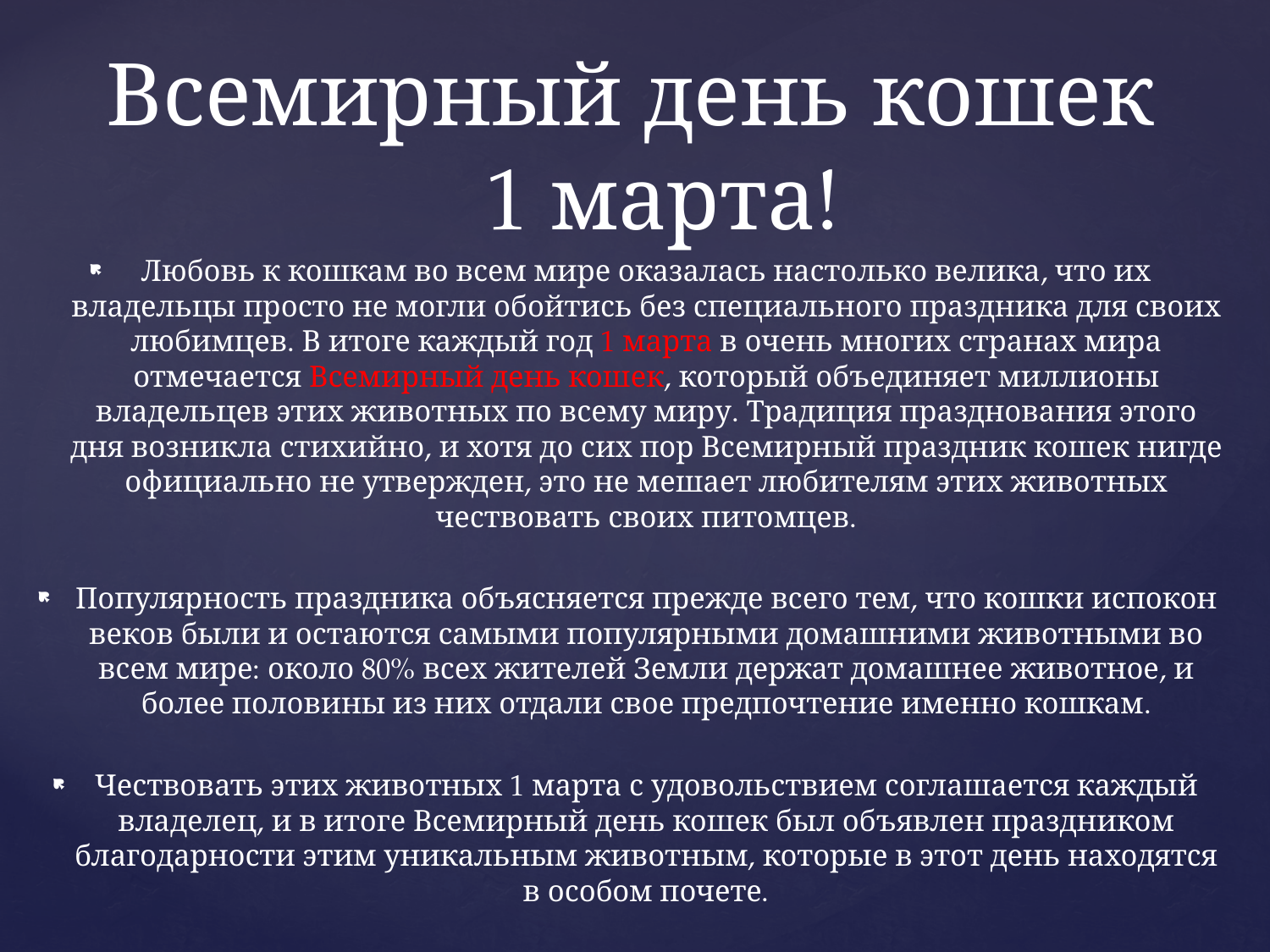

# Всемирный день кошек 1 марта!
Любовь к кошкам во всем мире оказалась настолько велика, что их владельцы просто не могли обойтись без специального праздника для своих любимцев. В итоге каждый год 1 марта в очень многих странах мира отмечается Всемирный день кошек, который объединяет миллионы владельцев этих животных по всему миру. Традиция празднования этого дня возникла стихийно, и хотя до сих пор Всемирный праздник кошек нигде официально не утвержден, это не мешает любителям этих животных чествовать своих питомцев.

Популярность праздника объясняется прежде всего тем, что кошки испокон веков были и остаются самыми популярными домашними животными во всем мире: около 80% всех жителей Земли держат домашнее животное, и более половины из них отдали свое предпочтение именно кошкам.

Чествовать этих животных 1 марта с удовольствием соглашается каждый владелец, и в итоге Всемирный день кошек был объявлен праздником благодарности этим уникальным животным, которые в этот день находятся в особом почете.